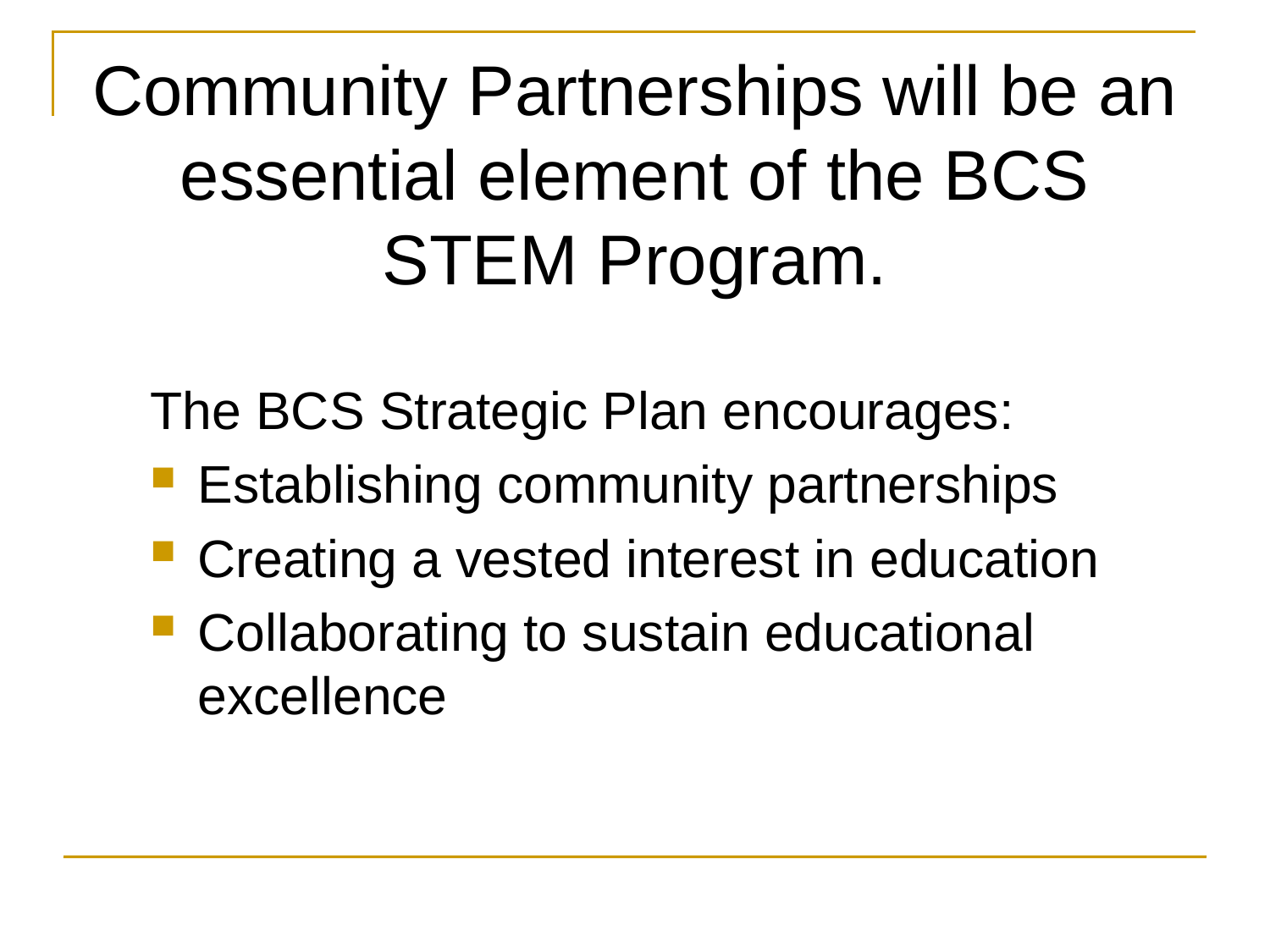

# Community Partnerships will be an essential element of the BCS STEM Program.
The BCS Strategic Plan encourages:
Establishing community partnerships
Creating a vested interest in education
Collaborating to sustain educational excellence